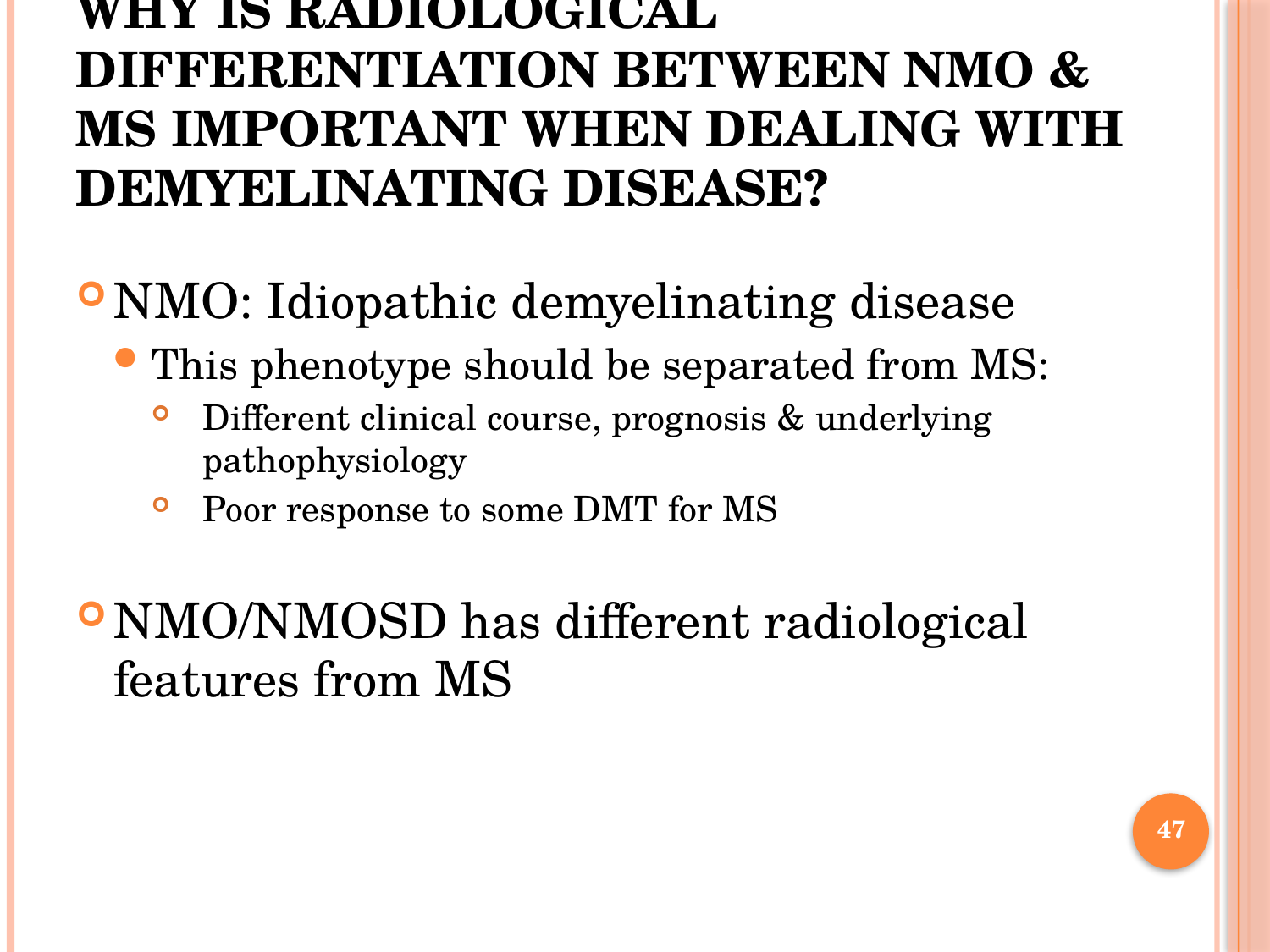

# Why is radiological differentiation between NMO & MS important when dealing with Demyelinating Disease?
NMO: Idiopathic demyelinating disease
This phenotype should be separated from MS:
Different clinical course, prognosis & underlying pathophysiology
Poor response to some DMT for MS

NMO/NMOSD has different radiological features from MS

47